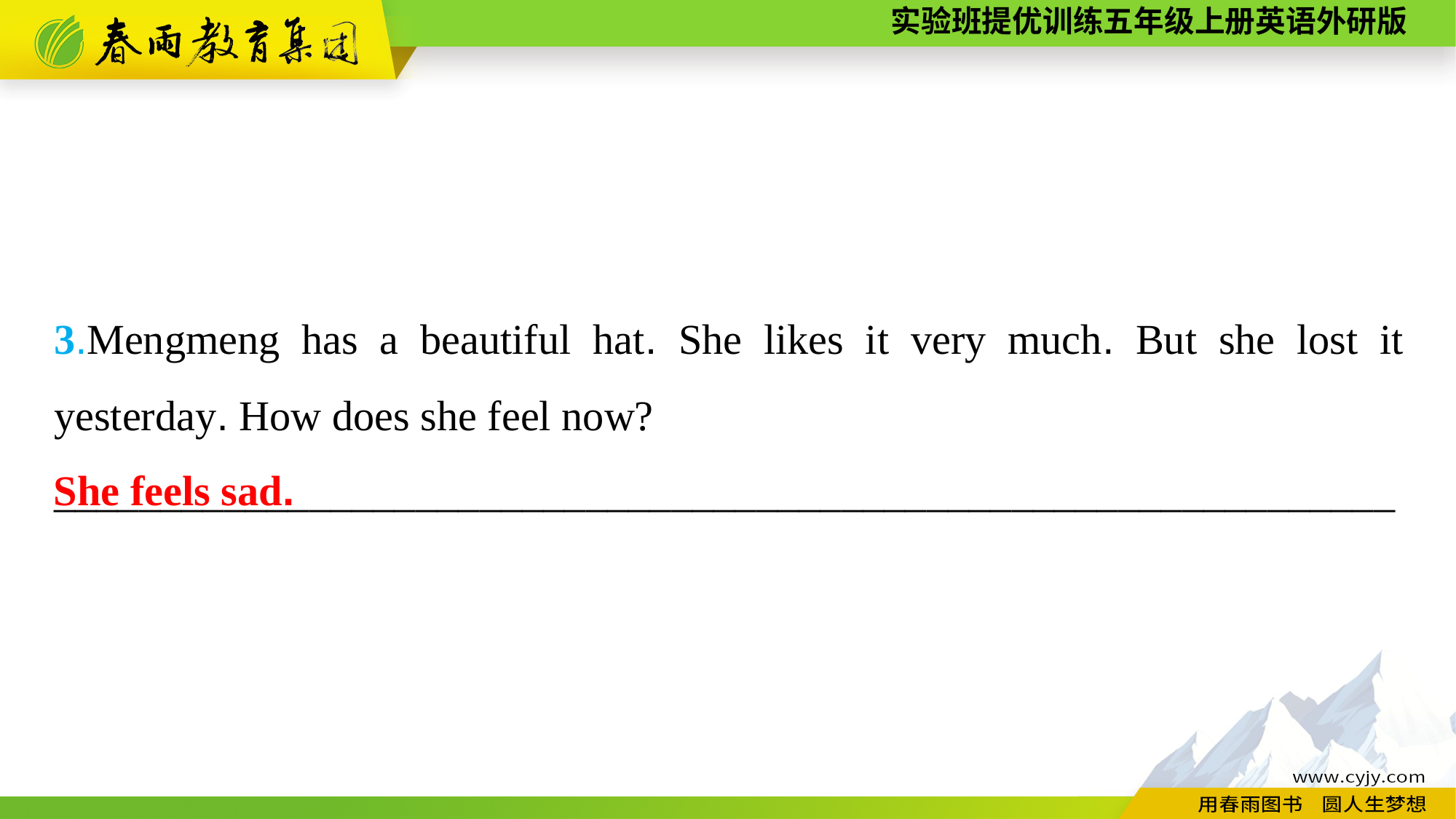

3.Mengmeng has a beautiful hat. She likes it very much. But she lost it yesterday. How does she feel now?
_______________________________________________________________
She feels sad.